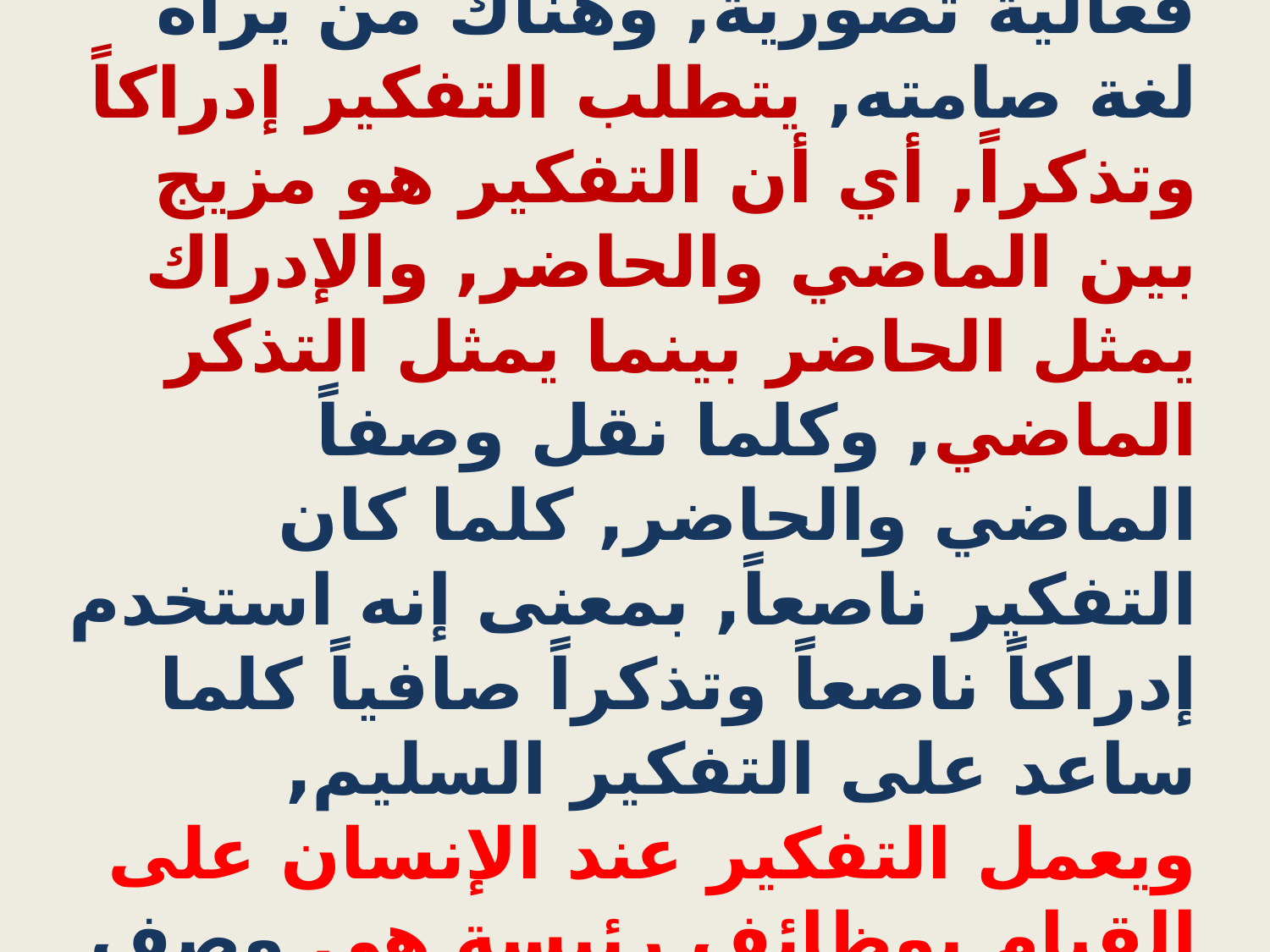

# لم يتفق المختصون بهذا المجال على ماهية التفكير فهناك من اعتبره معالجة رمزية, وآخر عده فعالية تصورية, وهناك من يراه لغة صامته, يتطلب التفكير إدراكاً وتذكراً, أي أن التفكير هو مزيج بين الماضي والحاضر, والإدراك يمثل الحاضر بينما يمثل التذكر الماضي, وكلما نقل وصفاً الماضي والحاضر, كلما كان التفكير ناصعاً, بمعنى إنه استخدم إدراكاً ناصعاً وتذكراً صافياً كلما ساعد على التفكير السليم, ويعمل التفكير عند الإنسان على القيام بوظائف رئيسة هي وصف وتفسير وتقرير وتخطيط وتوجيه العمل, والتي تبدو وكأنها حلقة واحدة متكاملة.